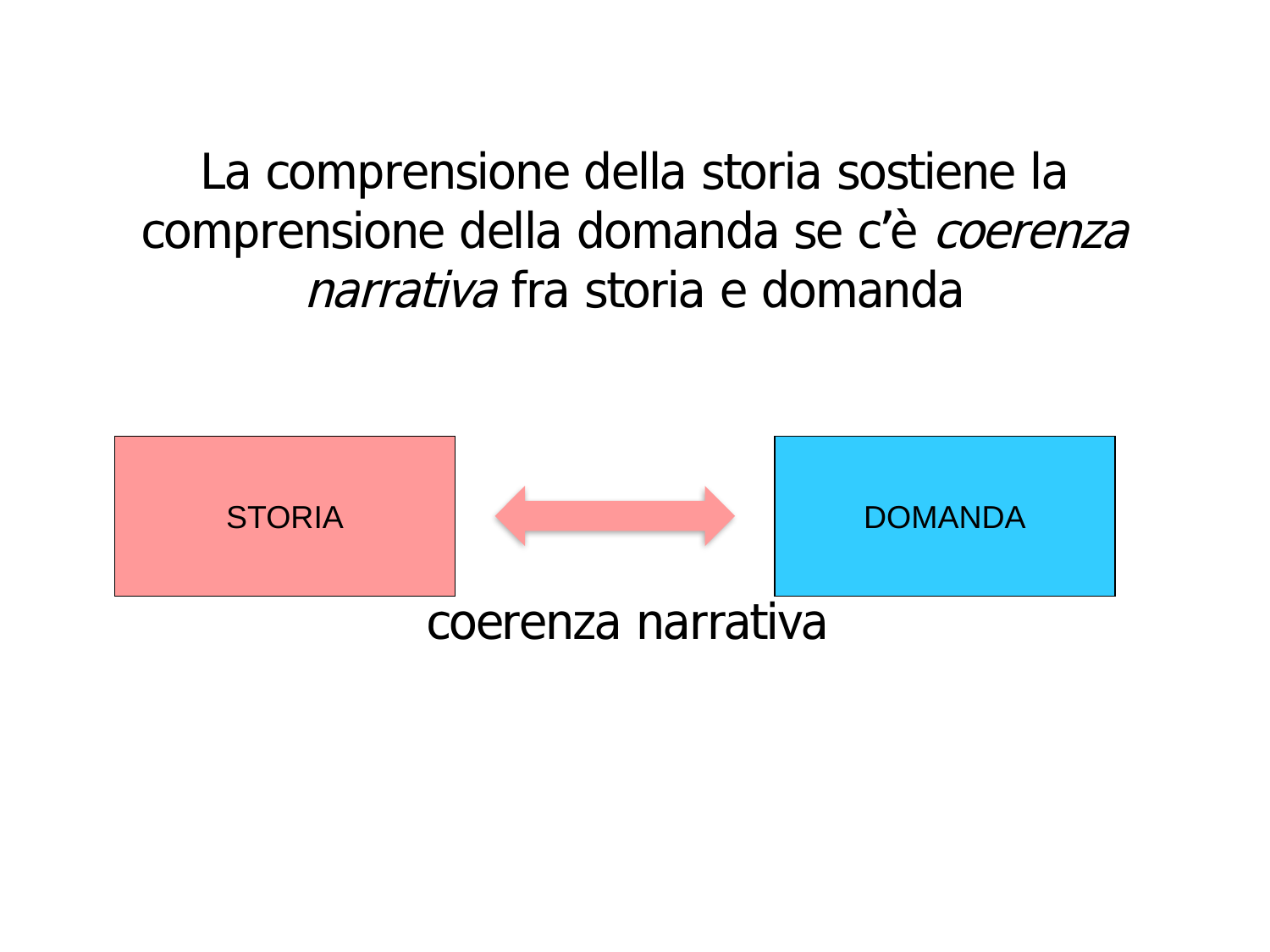

La comprensione della storia sostiene la comprensione della domanda se c’è coerenza narrativa fra storia e domanda
STORIA
DOMANDA

coerenza narrativa